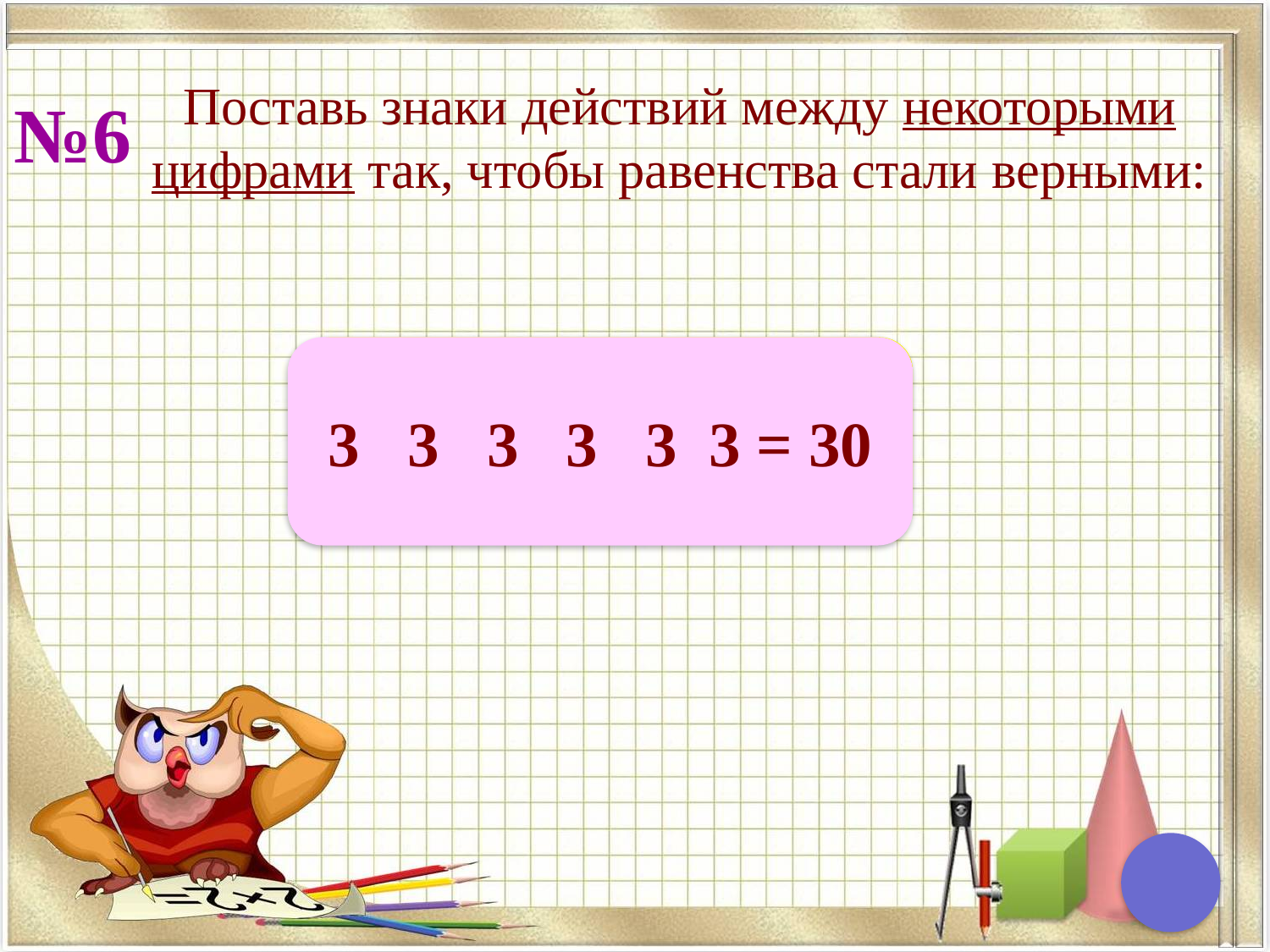

# Поставь знаки действий между некоторыми цифрами так, чтобы равенства стали верными:
№6
3   3   3   3   3  3 = 30

3 ∙ 3 ∙ 3 + 3 – 3 + 3  = 30
3 ∙ 3 ∙ 3 + 3 + 3 – 3 = 30